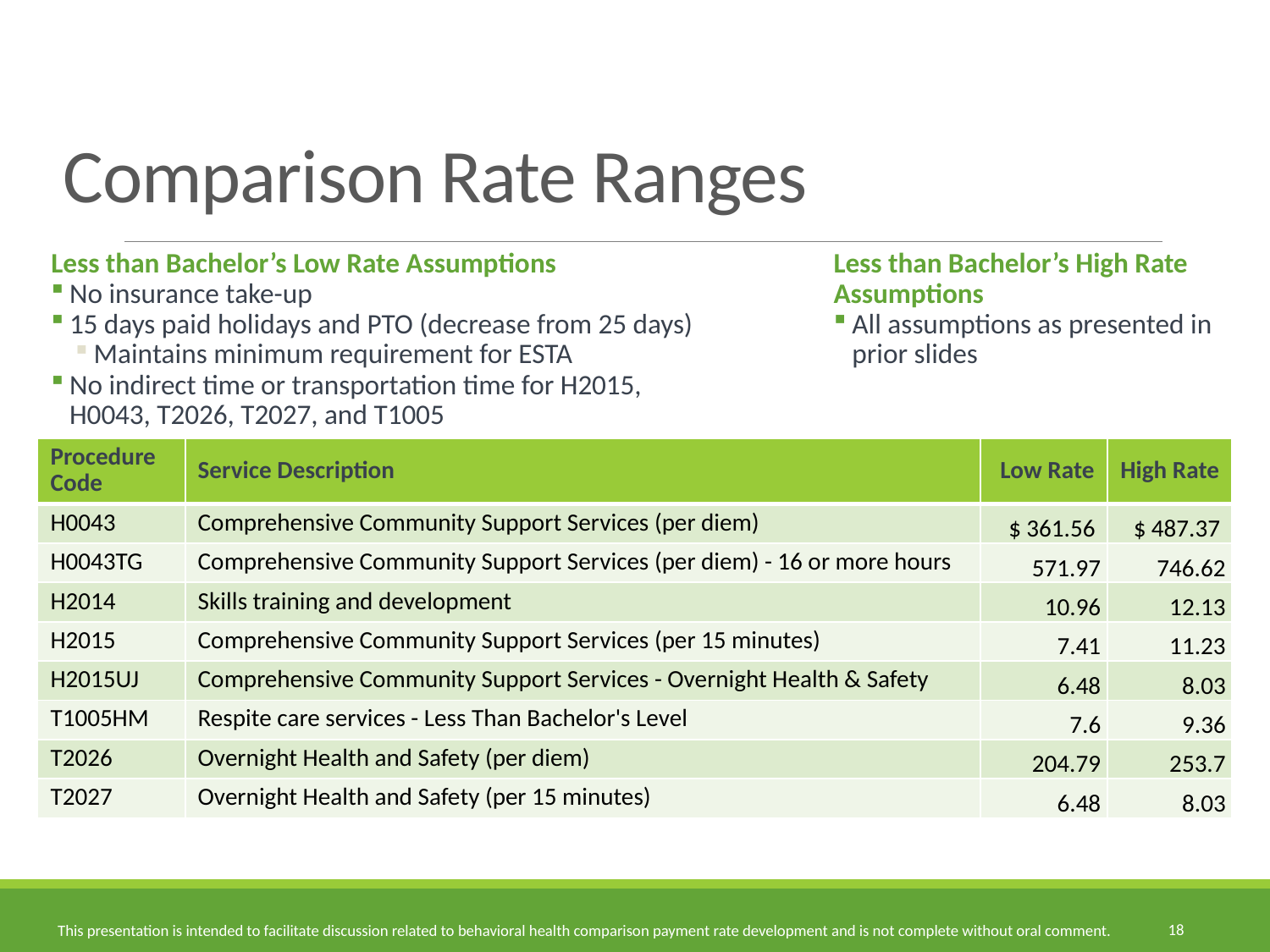

Comparison Rate Ranges
Less than Bachelor’s Low Rate Assumptions
No insurance take-up
15 days paid holidays and PTO (decrease from 25 days)
Maintains minimum requirement for ESTA
No indirect time or transportation time for H2015, H0043, T2026, T2027, and T1005

Less than Bachelor’s High Rate Assumptions
All assumptions as presented in prior slides

| Procedure Code | Service Description | Low Rate | High Rate |
| --- | --- | --- | --- |
| H0043 | Comprehensive Community Support Services (per diem) | $ 361.56 | $ 487.37 |
| H0043TG | Comprehensive Community Support Services (per diem) - 16 or more hours | 571.97 | 746.62 |
| H2014 | Skills training and development | 10.96 | 12.13 |
| H2015 | Comprehensive Community Support Services (per 15 minutes) | 7.41 | 11.23 |
| H2015UJ | Comprehensive Community Support Services - Overnight Health & Safety | 6.48 | 8.03 |
| T1005HM | Respite care services - Less Than Bachelor's Level | 7.6 | 9.36 |
| T2026 | Overnight Health and Safety (per diem) | 204.79 | 253.7 |
| T2027 | Overnight Health and Safety (per 15 minutes) | 6.48 | 8.03 |
18
This presentation is intended to facilitate discussion related to behavioral health comparison payment rate development and is not complete without oral comment.